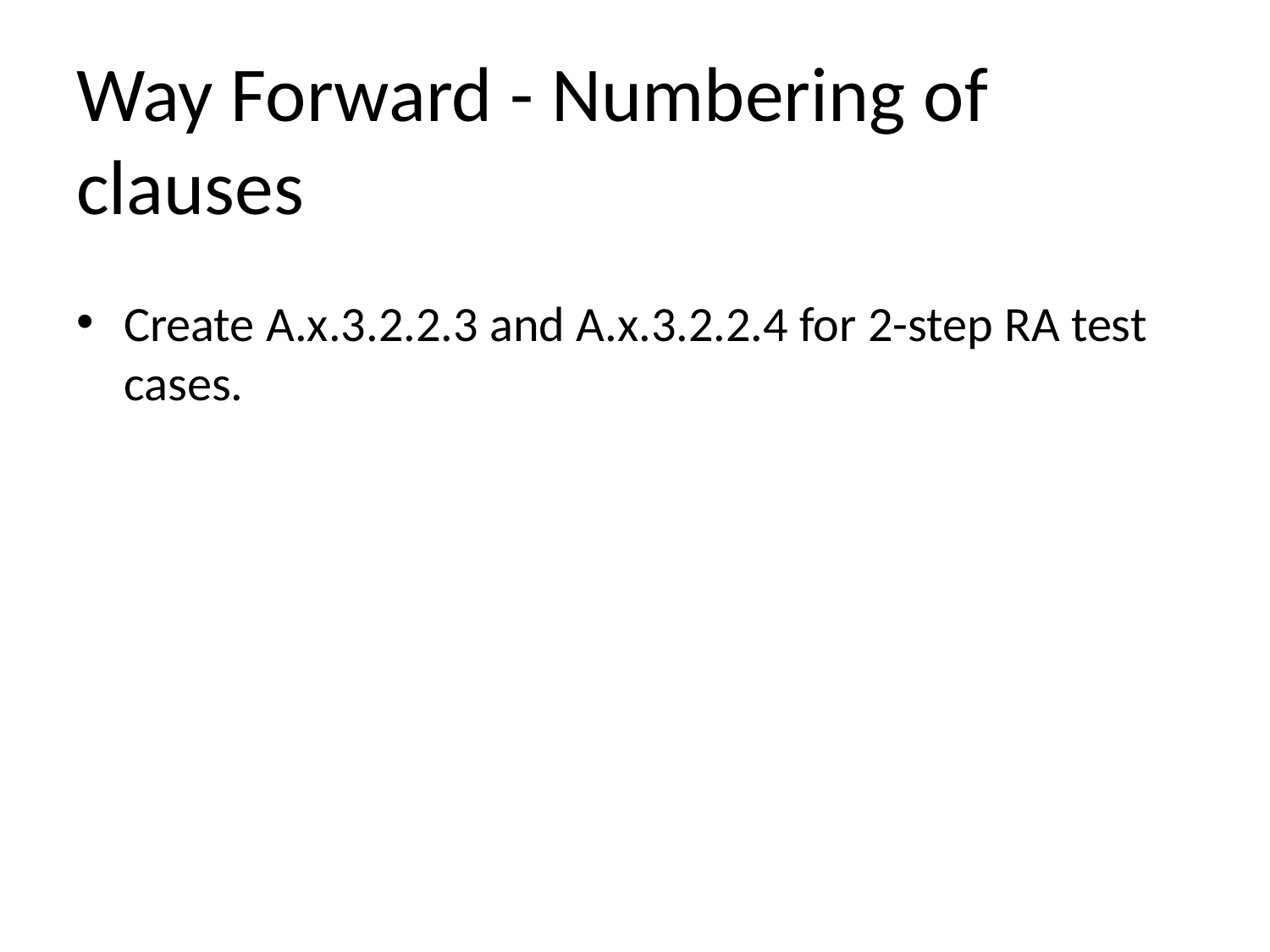

# Way Forward - Numbering of clauses
Create A.x.3.2.2.3 and A.x.3.2.2.4 for 2-step RA test cases.